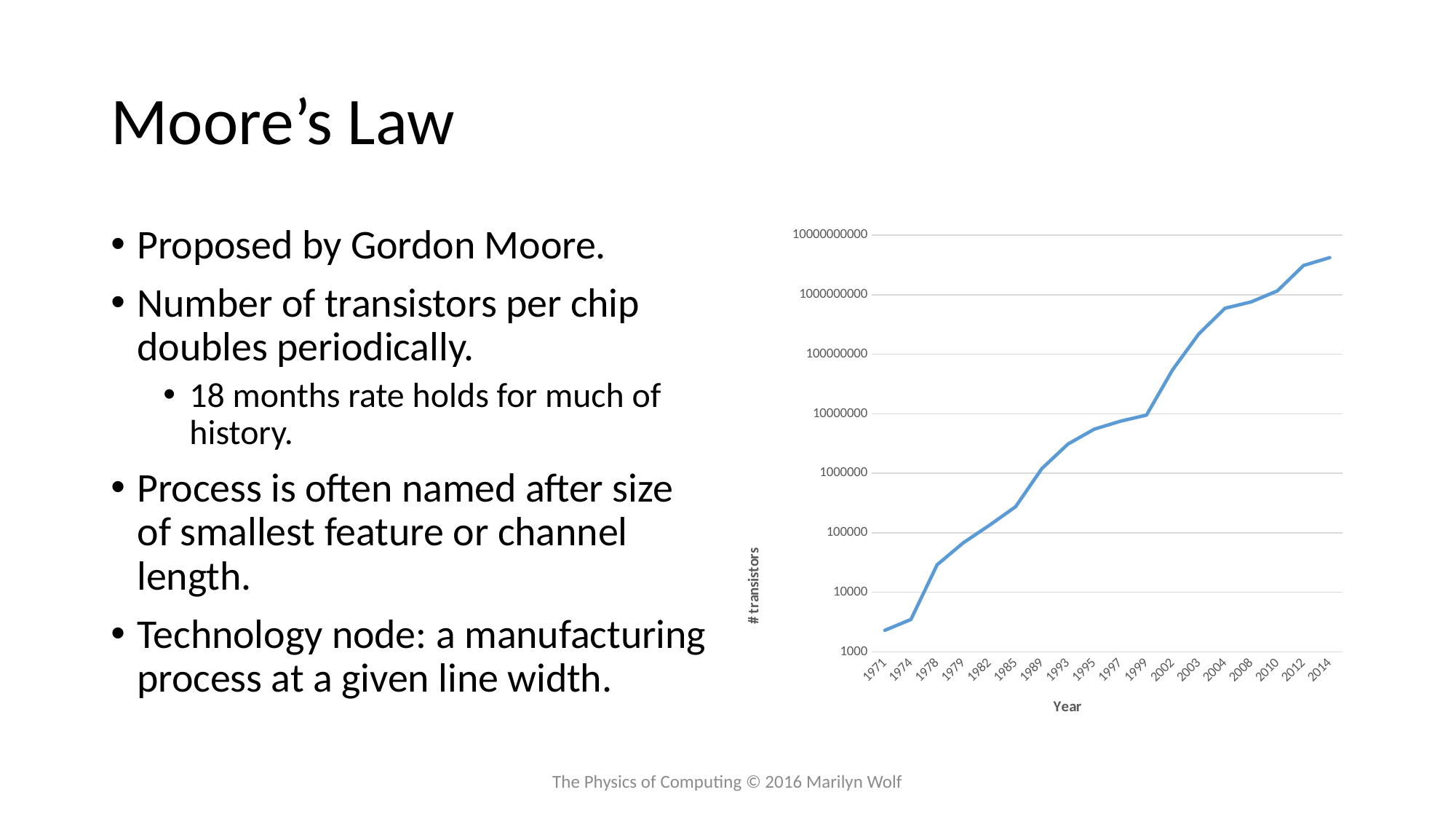

# Moore’s Law
Proposed by Gordon Moore.
Number of transistors per chip doubles periodically.
18 months rate holds for much of history.
Process is often named after size of smallest feature or channel length.
Technology node: a manufacturing process at a given line width.

### Chart

| Category | transistor count |
|---|---|
| 1971 | 2300.0 |
| 1974 | 3500.0 |
| 1978 | 29000.0 |
| 1979 | 68000.0 |
| 1982 | 134000.0 |
| 1985 | 275000.0 |
| 1989 | 1200000.0 |
| 1993 | 3100000.0 |
| 1995 | 5500000.0 |
| 1997 | 7500000.0 |
| 1999 | 9500000.0 |
| 2002 | 55000000.0 |
| 2003 | 220000000.0 |
| 2004 | 592000000.0 |
| 2008 | 758000000.0 |
| 2010 | 1160000000.0 |
| 2012 | 3100000000.0 |
| 2014 | 4200000000.0 |
The Physics of Computing © 2016 Marilyn Wolf